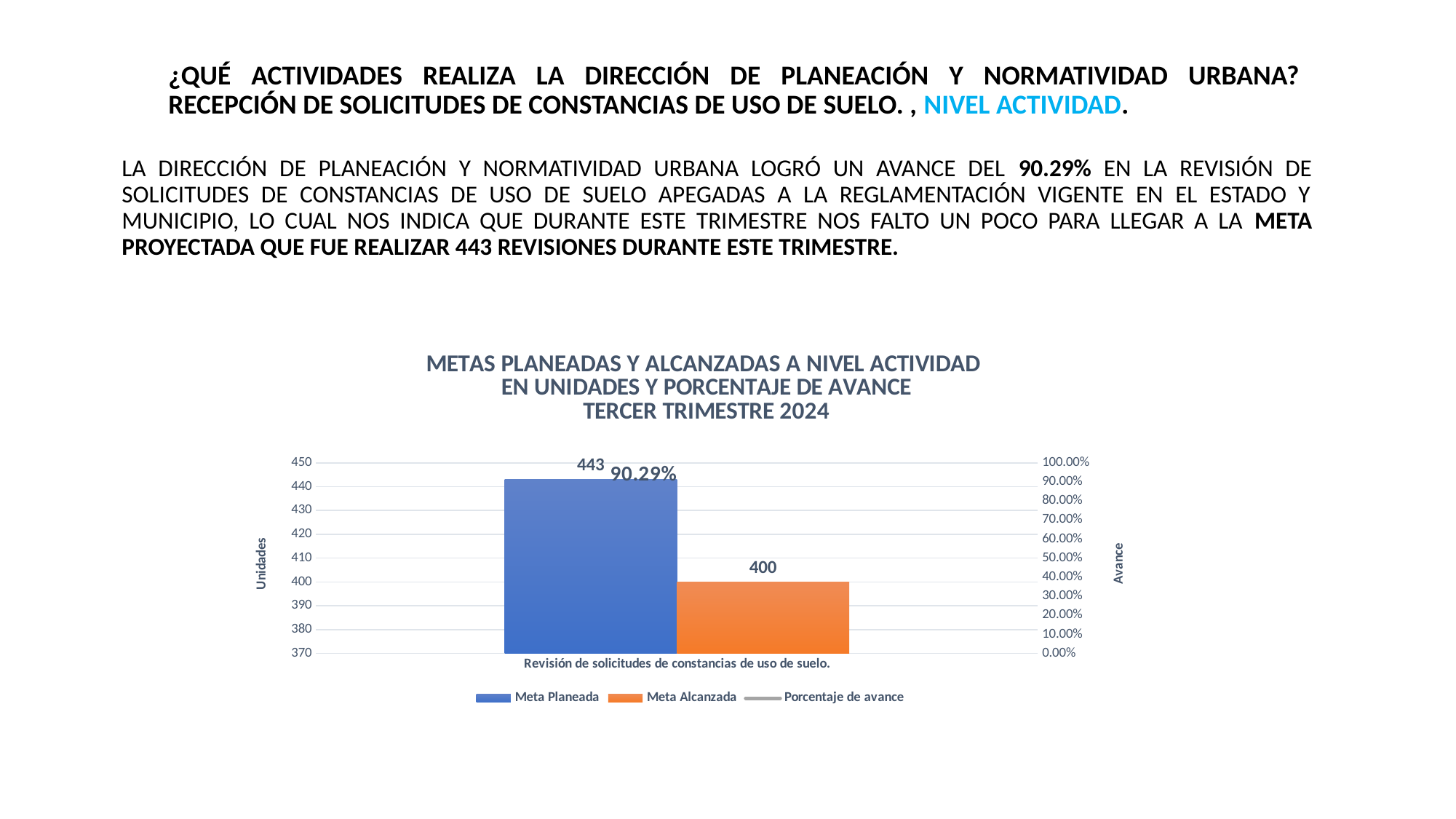

¿QUÉ ACTIVIDADES REALIZA LA DIRECCIÓN DE PLANEACIÓN Y NORMATIVIDAD URBANA? RECEPCIÓN DE SOLICITUDES DE CONSTANCIAS DE USO DE SUELO. , NIVEL ACTIVIDAD.
LA DIRECCIÓN DE PLANEACIÓN Y NORMATIVIDAD URBANA LOGRÓ UN AVANCE DEL 90.29% EN LA REVISIÓN DE SOLICITUDES DE CONSTANCIAS DE USO DE SUELO APEGADAS A LA REGLAMENTACIÓN VIGENTE EN EL ESTADO Y MUNICIPIO, LO CUAL NOS INDICA QUE DURANTE ESTE TRIMESTRE NOS FALTO UN POCO PARA LLEGAR A LA META PROYECTADA QUE FUE REALIZAR 443 REVISIONES DURANTE ESTE TRIMESTRE.

### Chart: METAS PLANEADAS Y ALCANZADAS A NIVEL ACTIVIDAD
EN UNIDADES Y PORCENTAJE DE AVANCE
TERCER TRIMESTRE 2024

| Category | Meta Planeada | Meta Alcanzada |  |
|---|---|---|---|
| Revisión de solicitudes de constancias de uso de suelo. | 443.0 | 400.0 | 0.9029345372460497 |